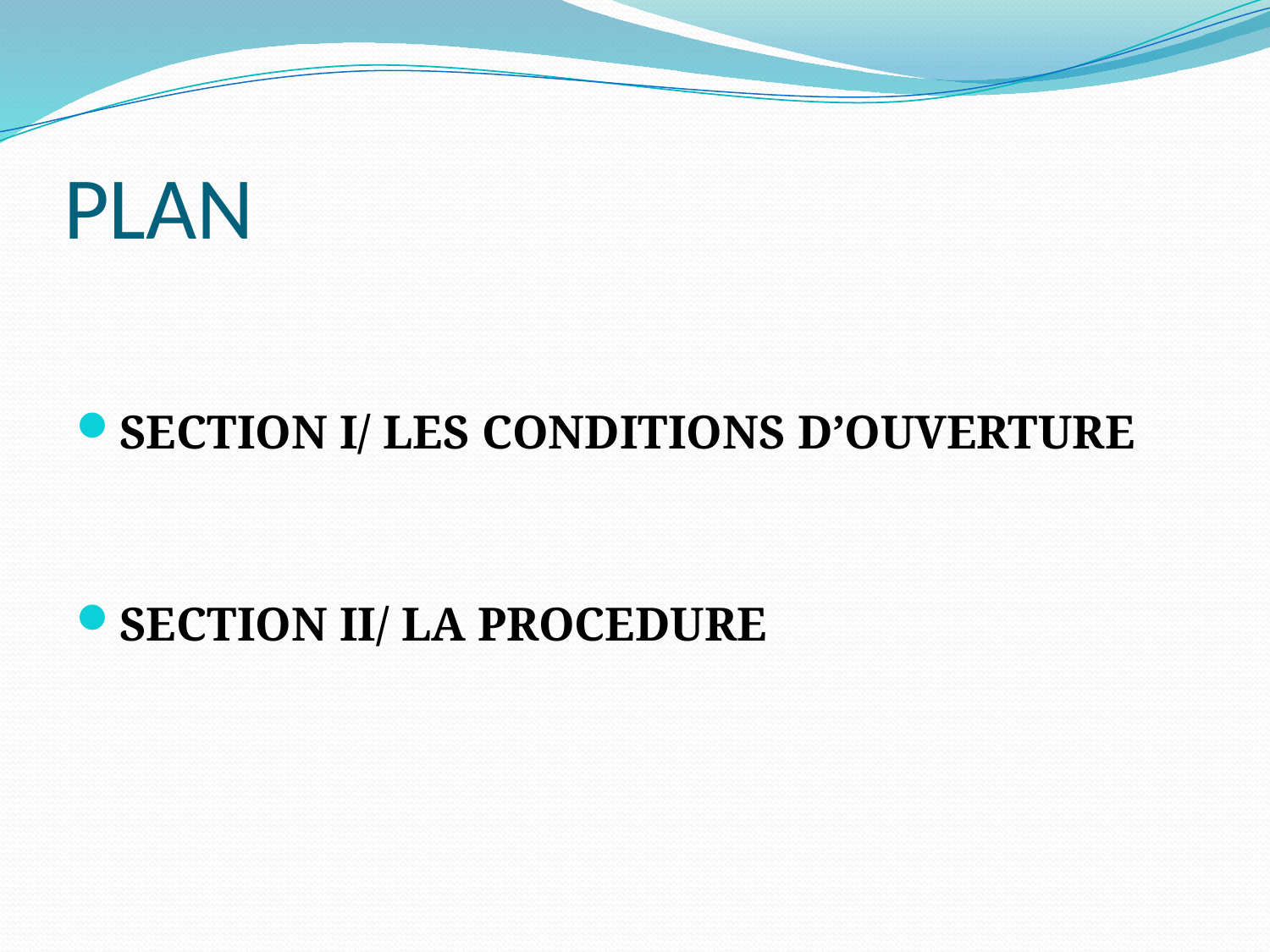

# PLAN

SECTION I/ LES CONDITIONS D’OUVERTURE

SECTION II/ LA PROCEDURE